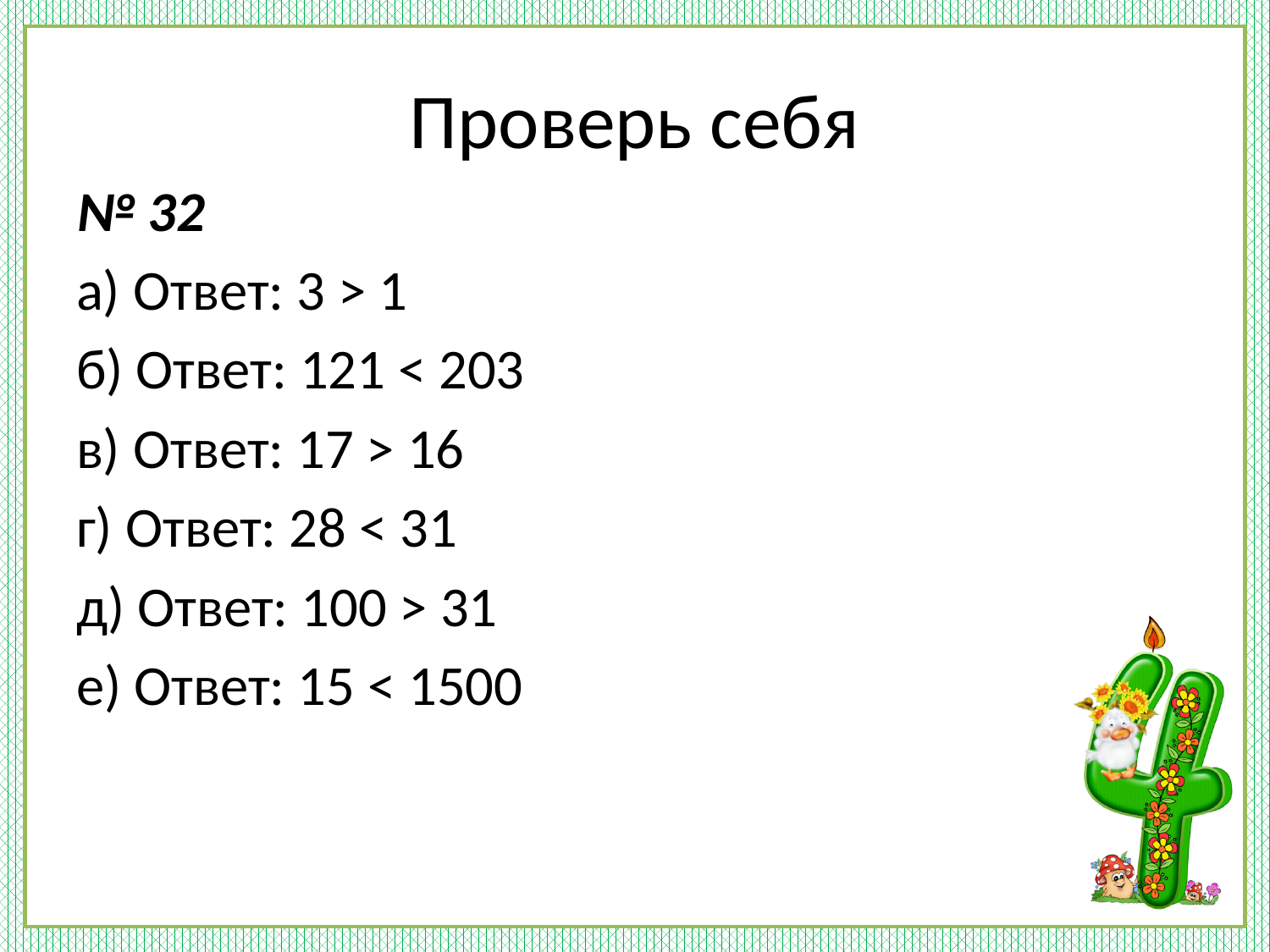

# Проверь себя
№ 32
а) Ответ: 3 > 1
б) Ответ: 121 < 203
в) Ответ: 17 > 16
г) Ответ: 28 < 31
д) Ответ: 100 > 31
е) Ответ: 15 < 1500